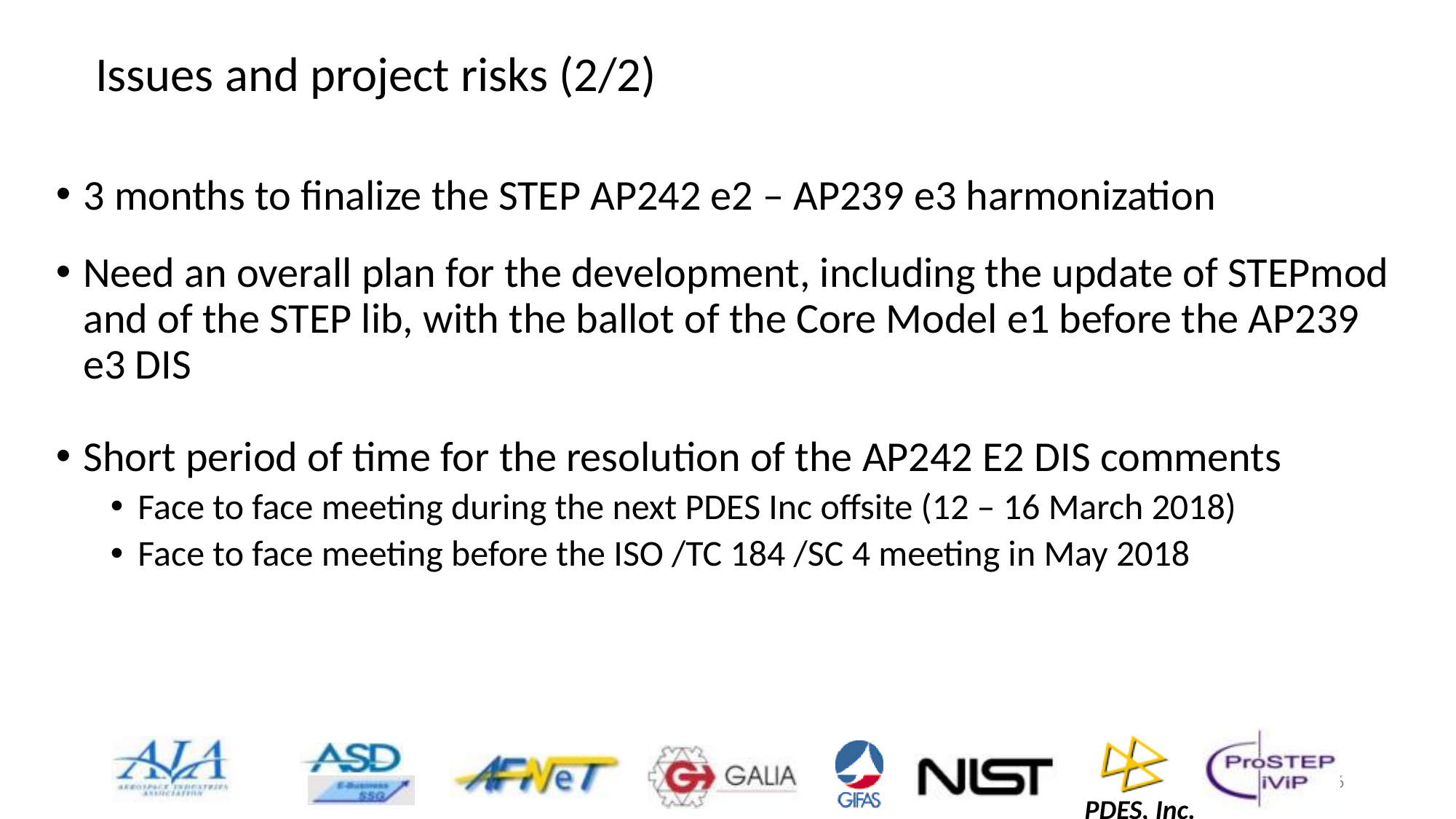

# Issues and project risks (2/2)

3 months to finalize the STEP AP242 e2 – AP239 e3 harmonization
Need an overall plan for the development, including the update of STEPmod and of the STEP lib, with the ballot of the Core Model e1 before the AP239 e3 DIS

Short period of time for the resolution of the AP242 E2 DIS comments
Face to face meeting during the next PDES Inc offsite (12 – 16 March 2018)
Face to face meeting before the ISO /TC 184 /SC 4 meeting in May 2018
6